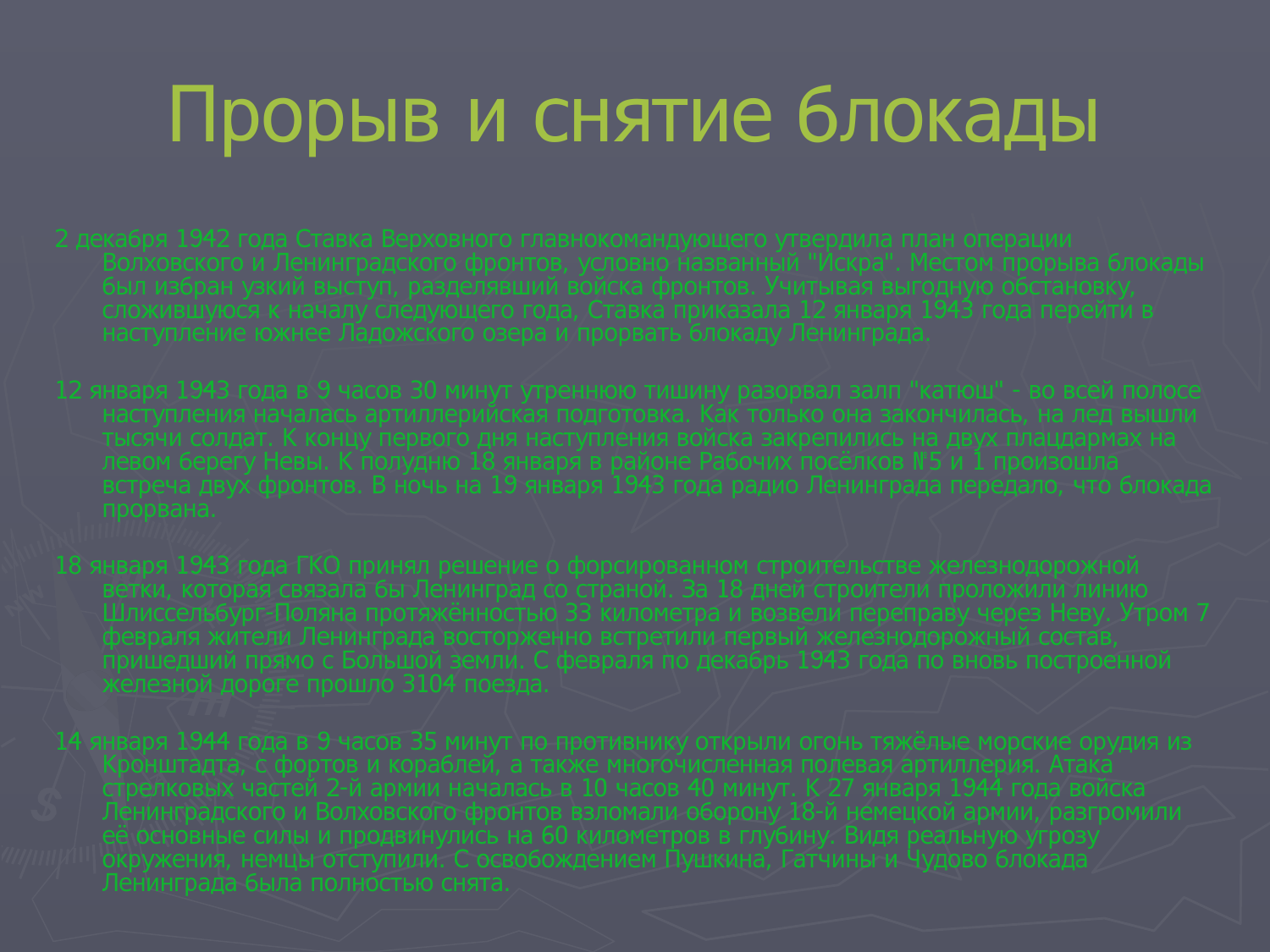

# Прорыв и снятие блокады
2 декабря 1942 года Ставка Верховного главнокомандующего утвердила план операции Волховского и Ленинградского фронтов, условно названный "Искра". Местом прорыва блокады был избран узкий выступ, разделявший войска фронтов. Учитывая выгодную обстановку, сложившуюся к началу следующего года, Ставка приказала 12 января 1943 года перейти в наступление южнее Ладожского озера и прорвать блокаду Ленинграда.

12 января 1943 года в 9 часов 30 минут утреннюю тишину разорвал залп "катюш" - во всей полосе наступления началась артиллерийская подготовка. Как только она закончилась, на лед вышли тысячи солдат. К концу первого дня наступления войска закрепились на двух плацдармах на левом берегу Невы. К полудню 18 января в районе Рабочих посёлков №5 и 1 произошла встреча двух фронтов. В ночь на 19 января 1943 года радио Ленинграда передало, что блокада прорвана.

18 января 1943 года ГКО принял решение о форсированном строительстве железнодорожной ветки, которая связала бы Ленинград со страной. За 18 дней строители проложили линию Шлиссельбург-Поляна протяжённостью 33 километра и возвели переправу через Неву. Утром 7 февраля жители Ленинграда восторженно встретили первый железнодорожный состав, пришедший прямо с Большой земли. С февраля по декабрь 1943 года по вновь построенной железной дороге прошло 3104 поезда.

14 января 1944 года в 9 часов 35 минут по противнику открыли огонь тяжёлые морские орудия из Кронштадта, с фортов и кораблей, а также многочисленная полевая артиллерия. Атака стрелковых частей 2-й армии началась в 10 часов 40 минут. К 27 января 1944 года войска Ленинградского и Волховского фронтов взломали оборону 18-й немецкой армии, разгромили её основные силы и продвинулись на 60 километров в глубину. Видя реальную угрозу окружения, немцы отступили. С освобождением Пушкина, Гатчины и Чудово блокада Ленинграда была полностью снята.